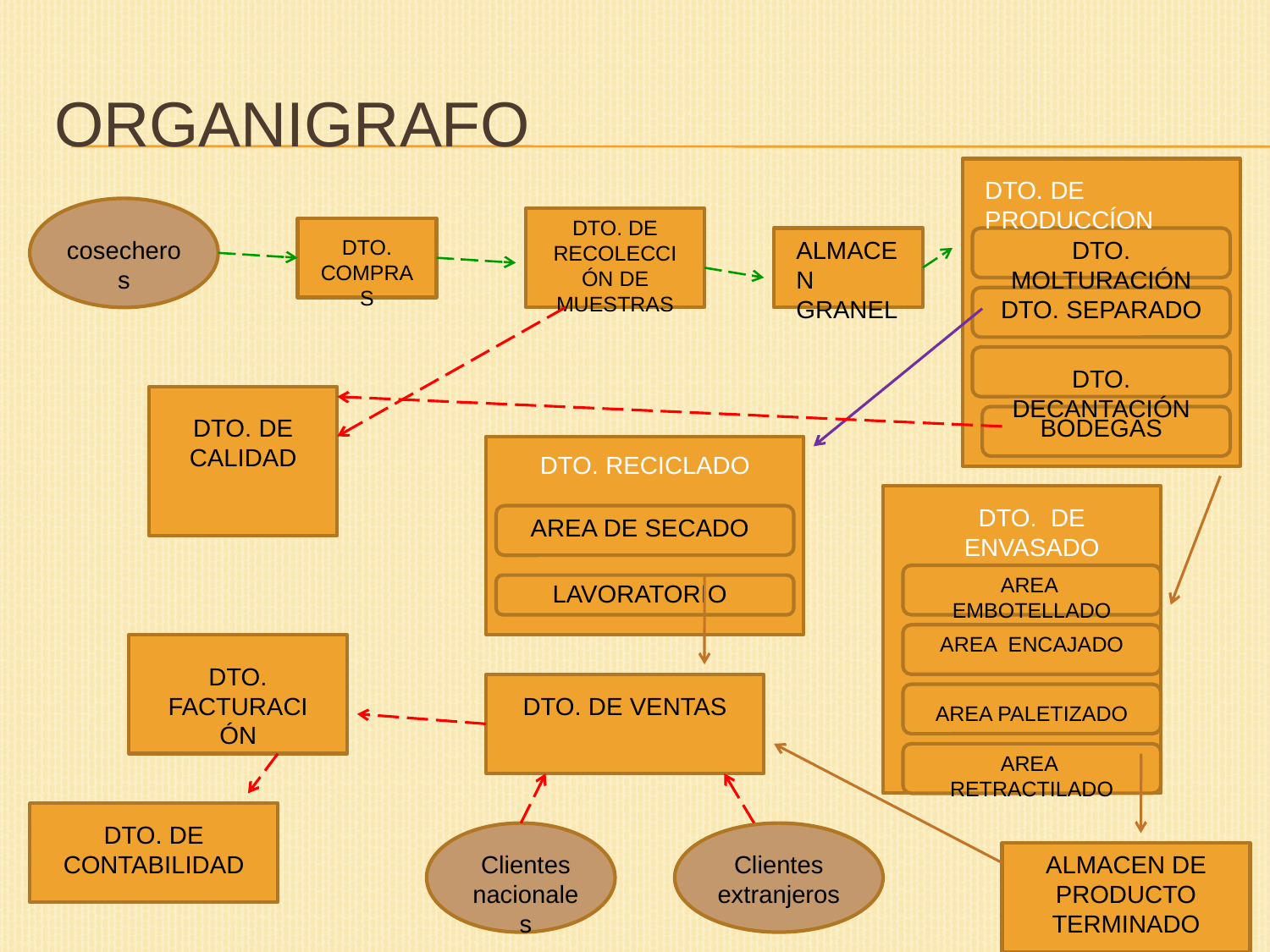

# organigrafo

DTO. DE PRODUCCÍON

DTO. DE RECOLECCIÓN DE MUESTRAS

cosecheros
DTO. COMPRAS

ALMACEN GRANEL

DTO. MOLTURACIÓN

DTO. SEPARADO

DTO. DECANTACIÓN

DTO. DE CALIDAD

BODEGAS

DTO. RECICLADO

DTO.  DE ENVASADO

AREA DE SECADO

AREA  EMBOTELLADO
LAVORATORIO

AREA  ENCAJADO

DTO. FACTURACIÓN

DTO. DE VENTAS

AREA PALETIZADO

AREA  RETRACTILADO

DTO. DE CONTABILIDAD

Clientes nacionales
Clientes extranjeros

ALMACEN DE PRODUCTO TERMINADO